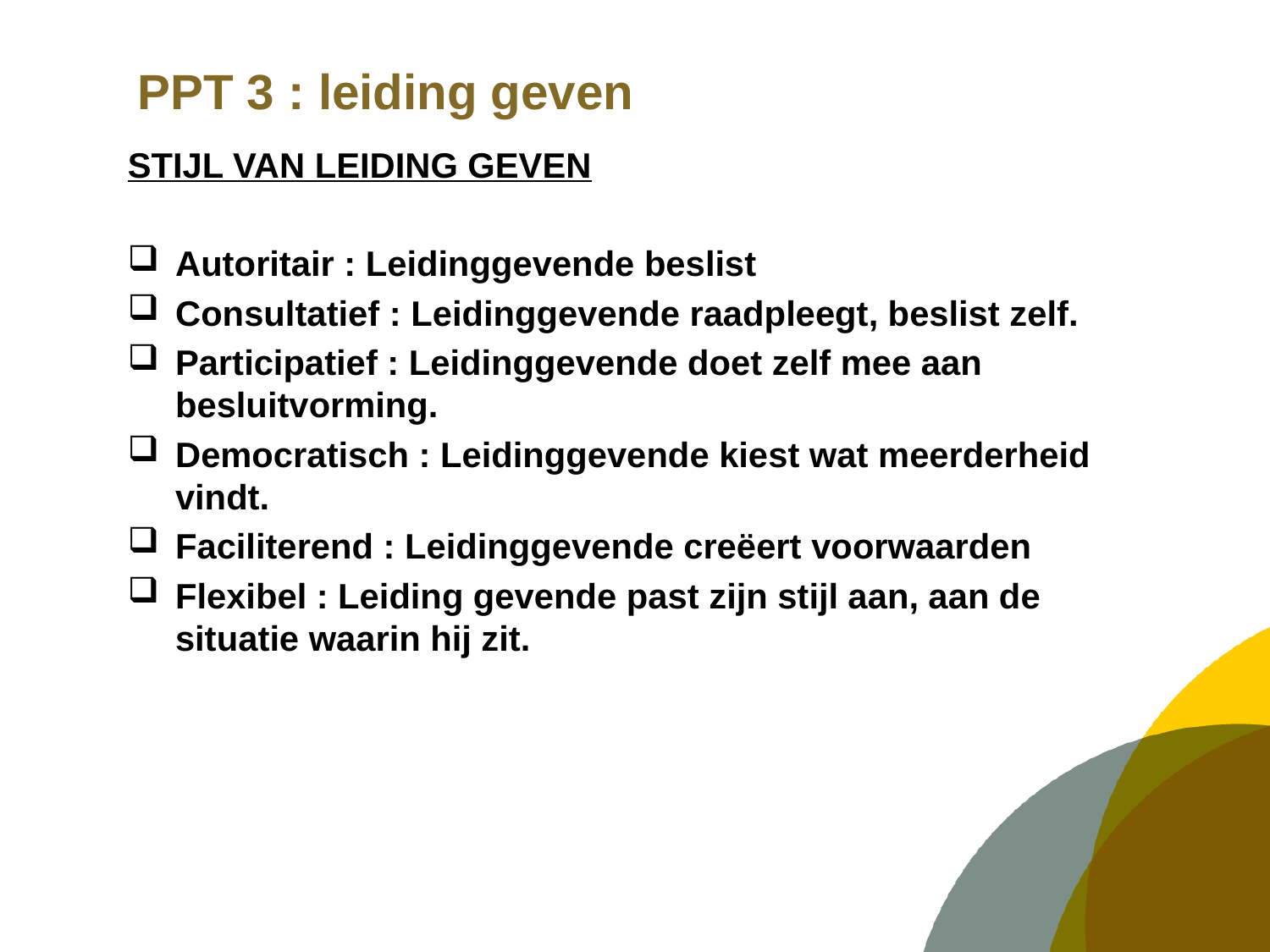

# PPT 3 : leiding geven
STIJL VAN LEIDING GEVEN

Autoritair : Leidinggevende beslist
Consultatief : Leidinggevende raadpleegt, beslist zelf.
Participatief : Leidinggevende doet zelf mee aan besluitvorming.
Democratisch : Leidinggevende kiest wat meerderheid vindt.
Faciliterend : Leidinggevende creëert voorwaarden
Flexibel : Leiding gevende past zijn stijl aan, aan de situatie waarin hij zit.